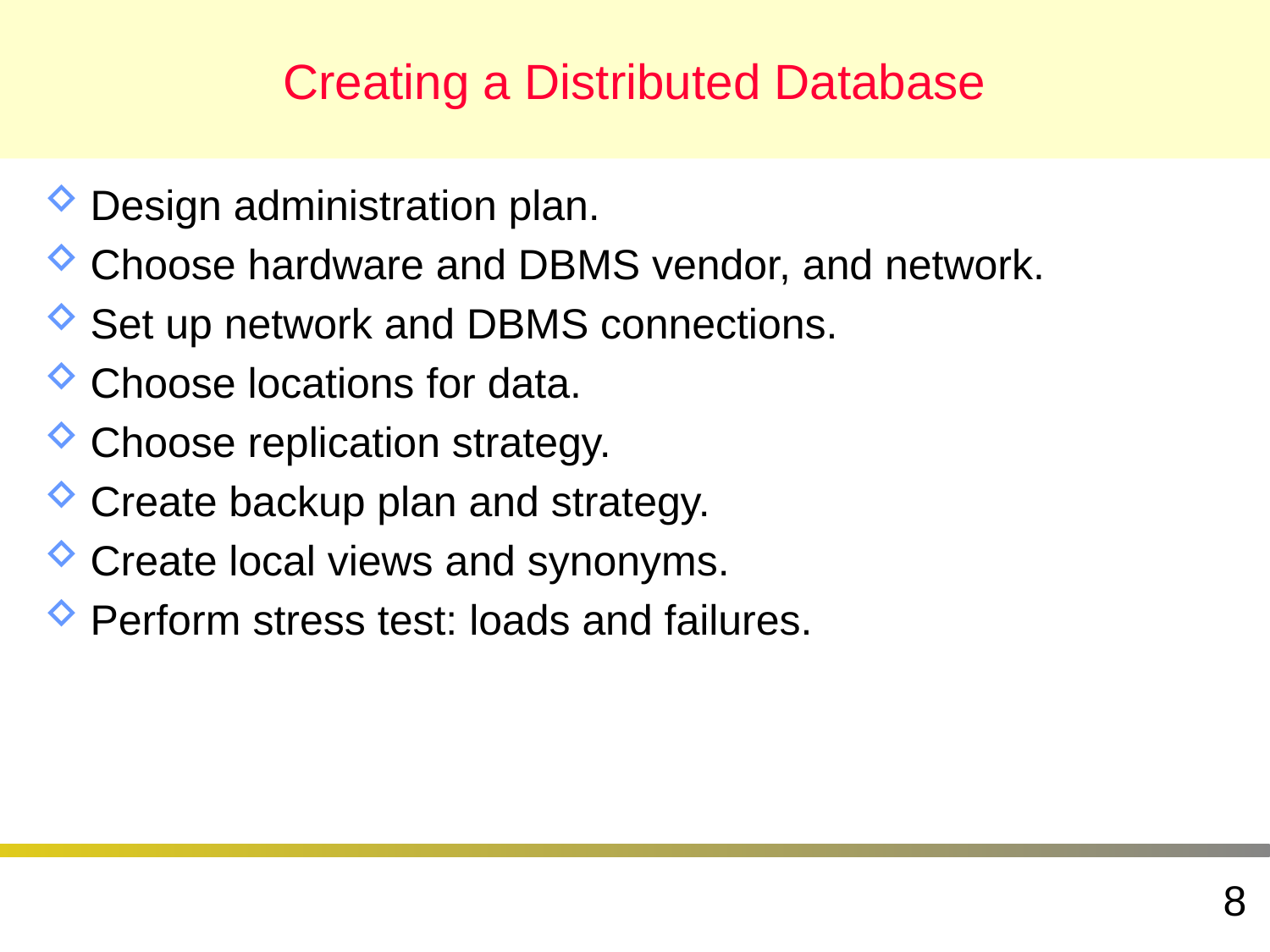

# Creating a Distributed Database
Design administration plan.
Choose hardware and DBMS vendor, and network.
Set up network and DBMS connections.
Choose locations for data.
Choose replication strategy.
Create backup plan and strategy.
Create local views and synonyms.
Perform stress test: loads and failures.
8